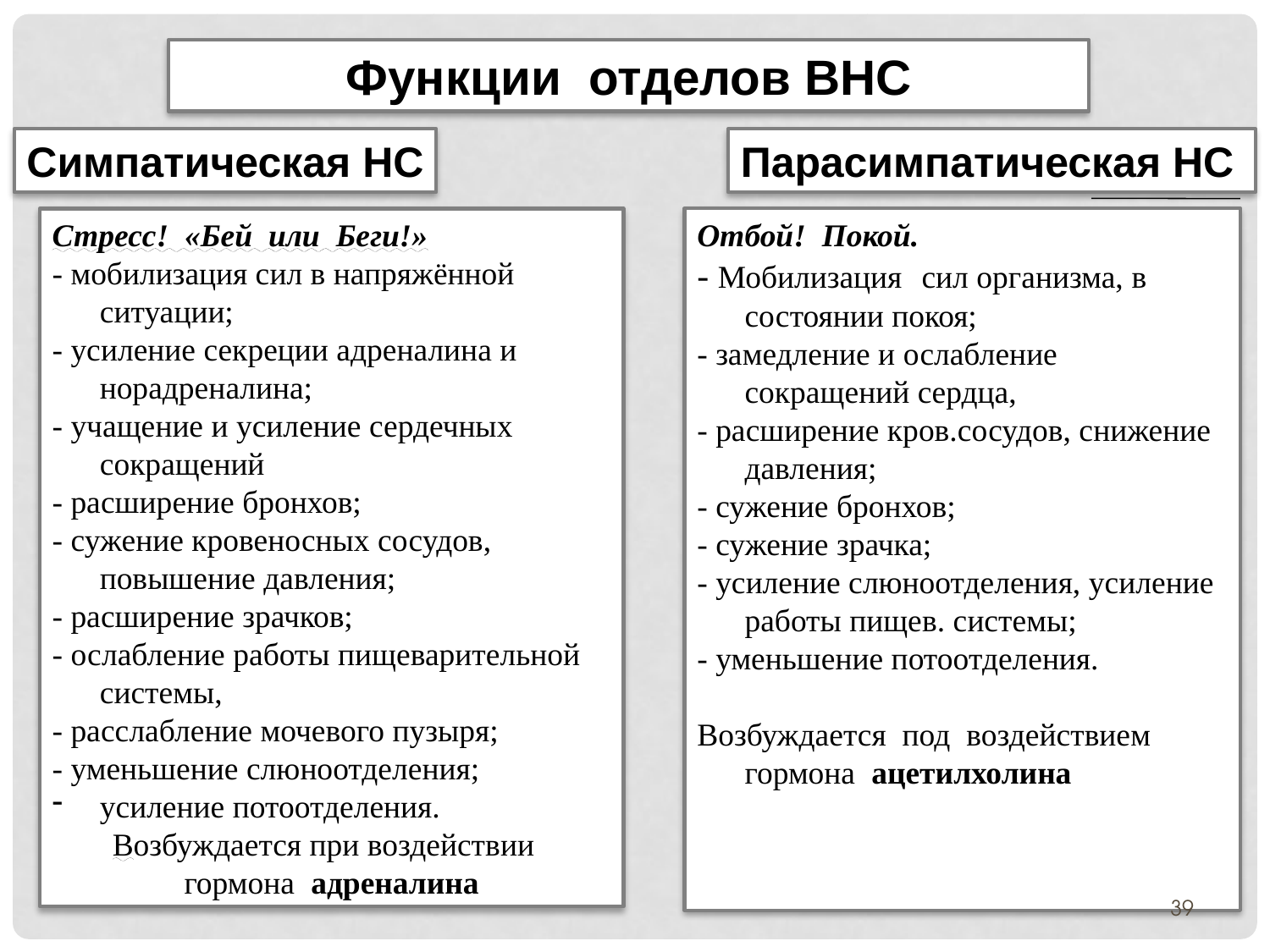

Функции  отделов ВНС
Симпатическая НС
Парасимпатическая НС
Отбой!  Покой.
- Мобилизация  сил организма, в состоянии покоя;
- замедление и ослабление сокращений сердца,
- расширение кров.сосудов, снижение давления;
- сужение бронхов;
- сужение зрачка;
- усиление слюноотделения, усиление работы пищев. системы;
- уменьшение потоотделения.

Возбуждается  под  воздействием  гормона  ацетилхолина

Стресс!  «Бей  или  Беги!»
- мобилизация сил в напряжённой ситуации;
- усиление секреции адреналина и норадреналина;
- учащение и усиление сердечных сокращений
- расширение бронхов;
- сужение кровеносных сосудов, повышение давления;
- расширение зрачков;
- ослабление работы пищеварительной системы,
- расслабление мочевого пузыря;
- уменьшение слюноотделения;
усиление потоотделения.
Возбуждается при воздействии
гормона  адреналина
39